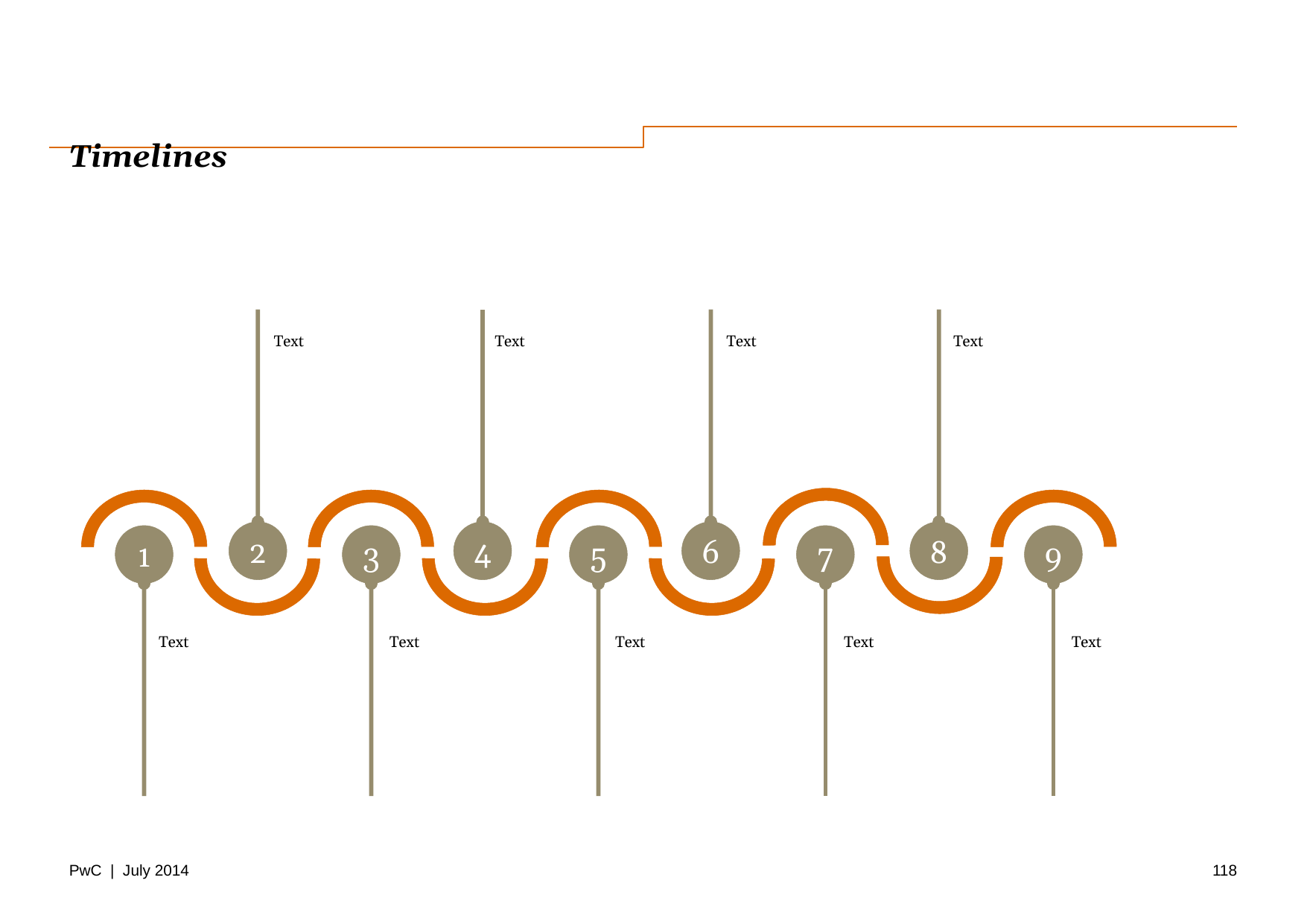

# Timelines
2
4
6
8
Text
Text
Text
Text

1
5
7
9
3
Text
Text
Text
Text
Text
118